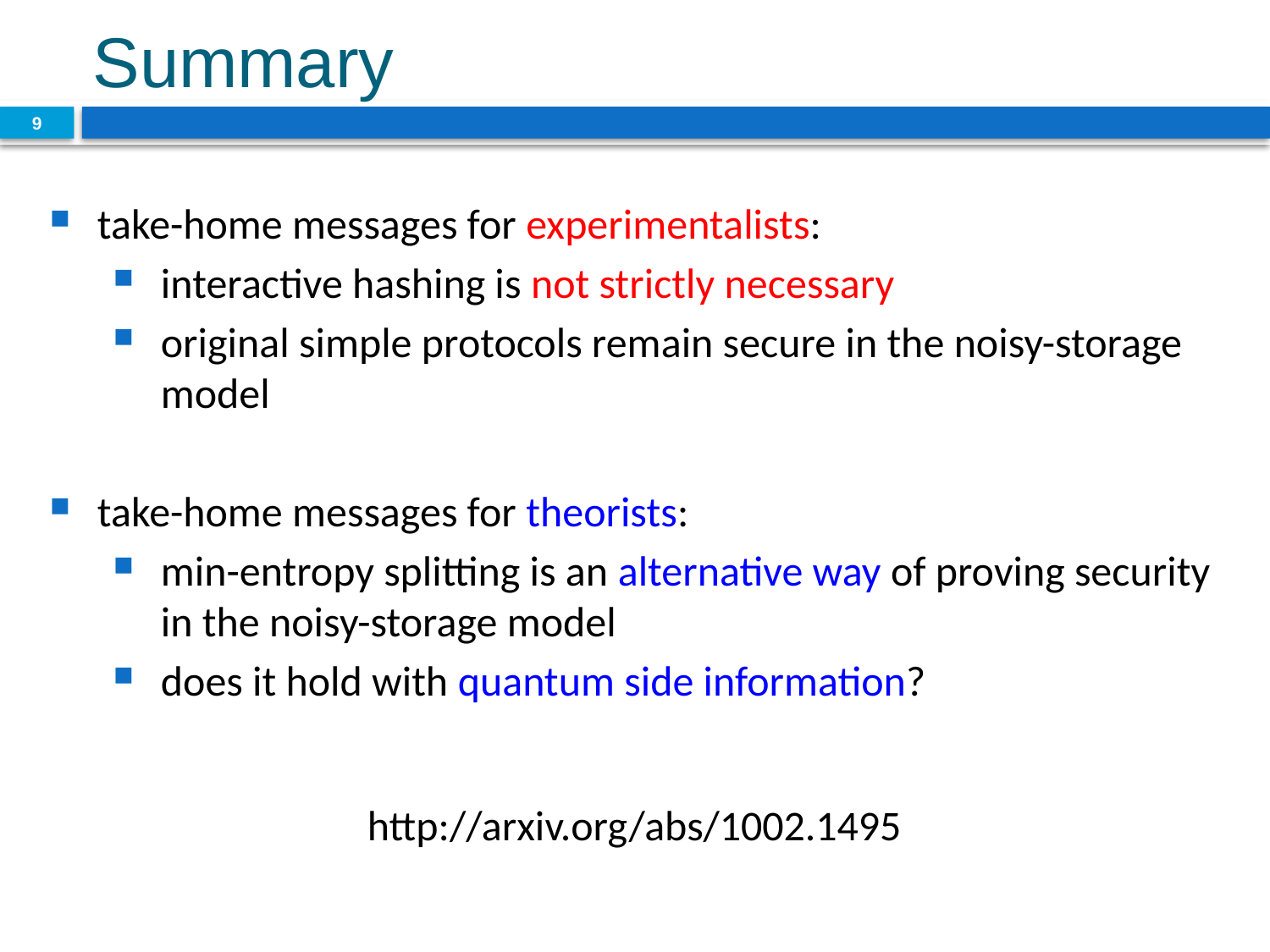

# Summary
9
take-home messages for experimentalists:
interactive hashing is not strictly necessary
original simple protocols remain secure in the noisy-storage model

take-home messages for theorists:
min-entropy splitting is an alternative way of proving security in the noisy-storage model
does it hold with quantum side information?
http://arxiv.org/abs/1002.1495